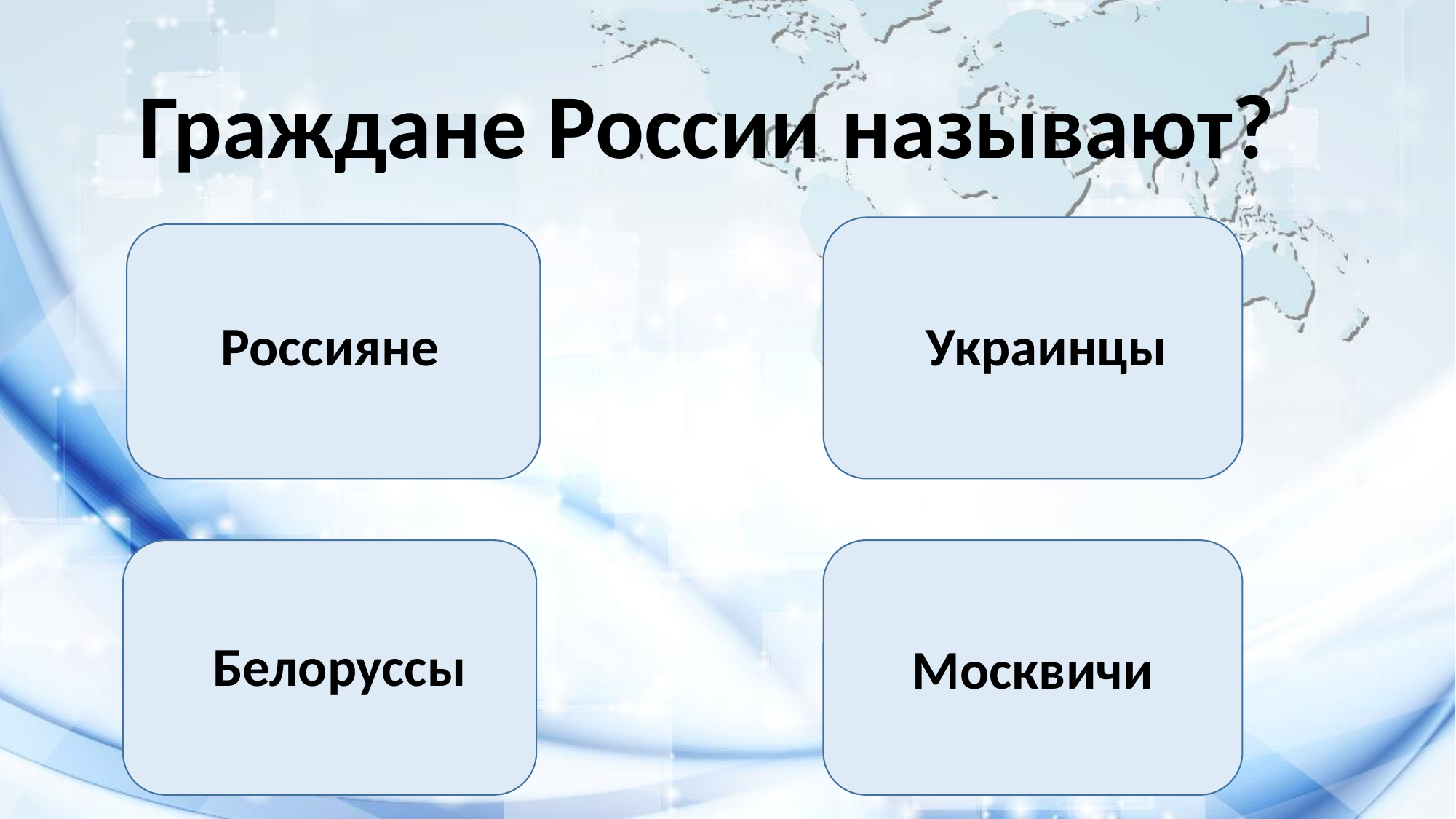

Граждане России называют?

Украинцы
Россияне

Белоруссы
Москвичи